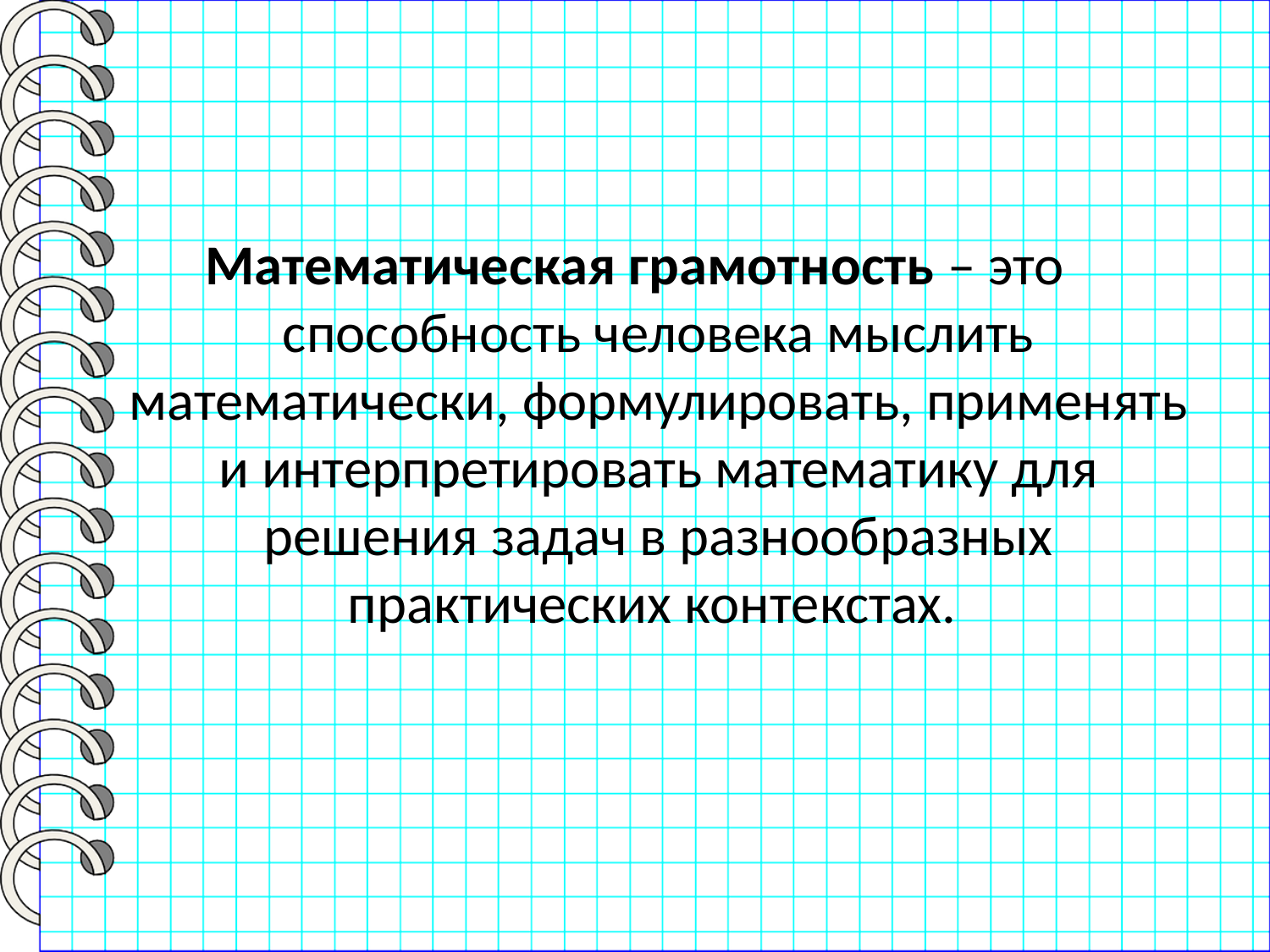

Математическая грамотность – это способность человека мыслить математически, формулировать, применять и интерпретировать математику для решения задач в разнообразных практических контекстах.